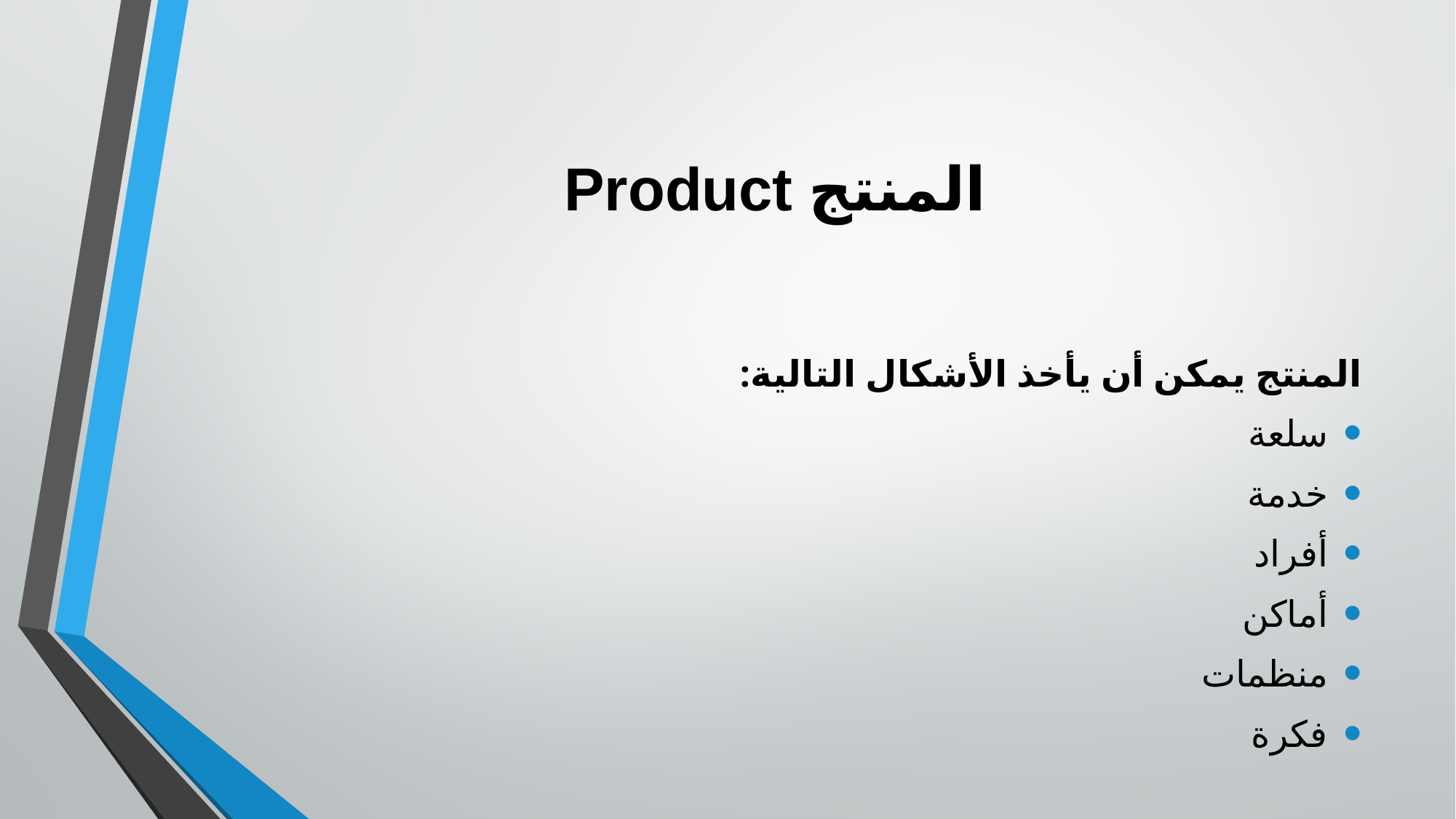

# المنتج Product
المنتج يمكن أن يأخذ الأشكال التالية:
سلعة
خدمة
أفراد
أماكن
منظمات
فكرة